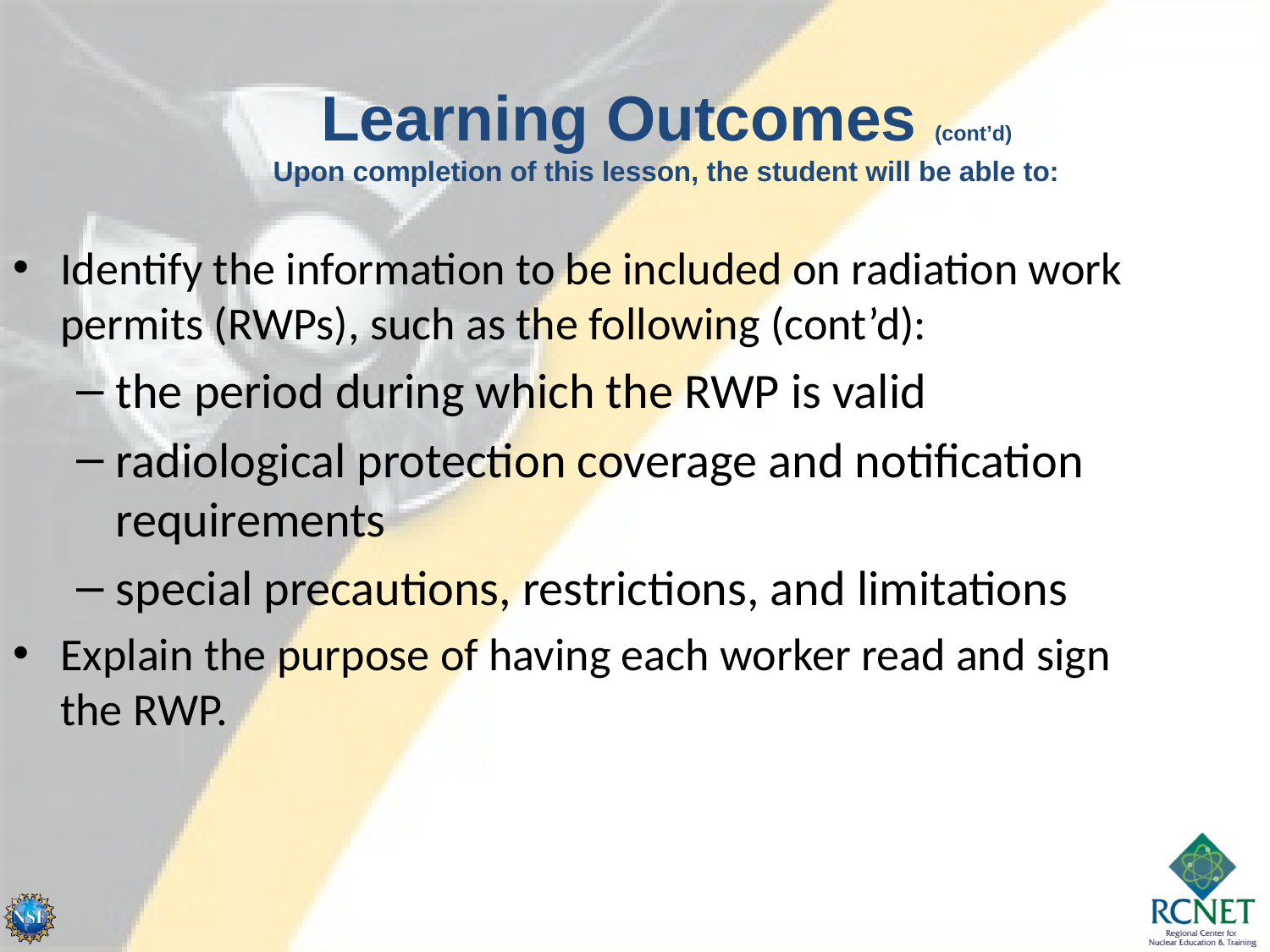

Learning Outcomes (cont’d)
Upon completion of this lesson, the student will be able to:
Identify the information to be included on radiation work permits (RWPs), such as the following (cont’d):
the period during which the RWP is valid
radiological protection coverage and notification requirements
special precautions, restrictions, and limitations
Explain the purpose of having each worker read and sign the RWP.